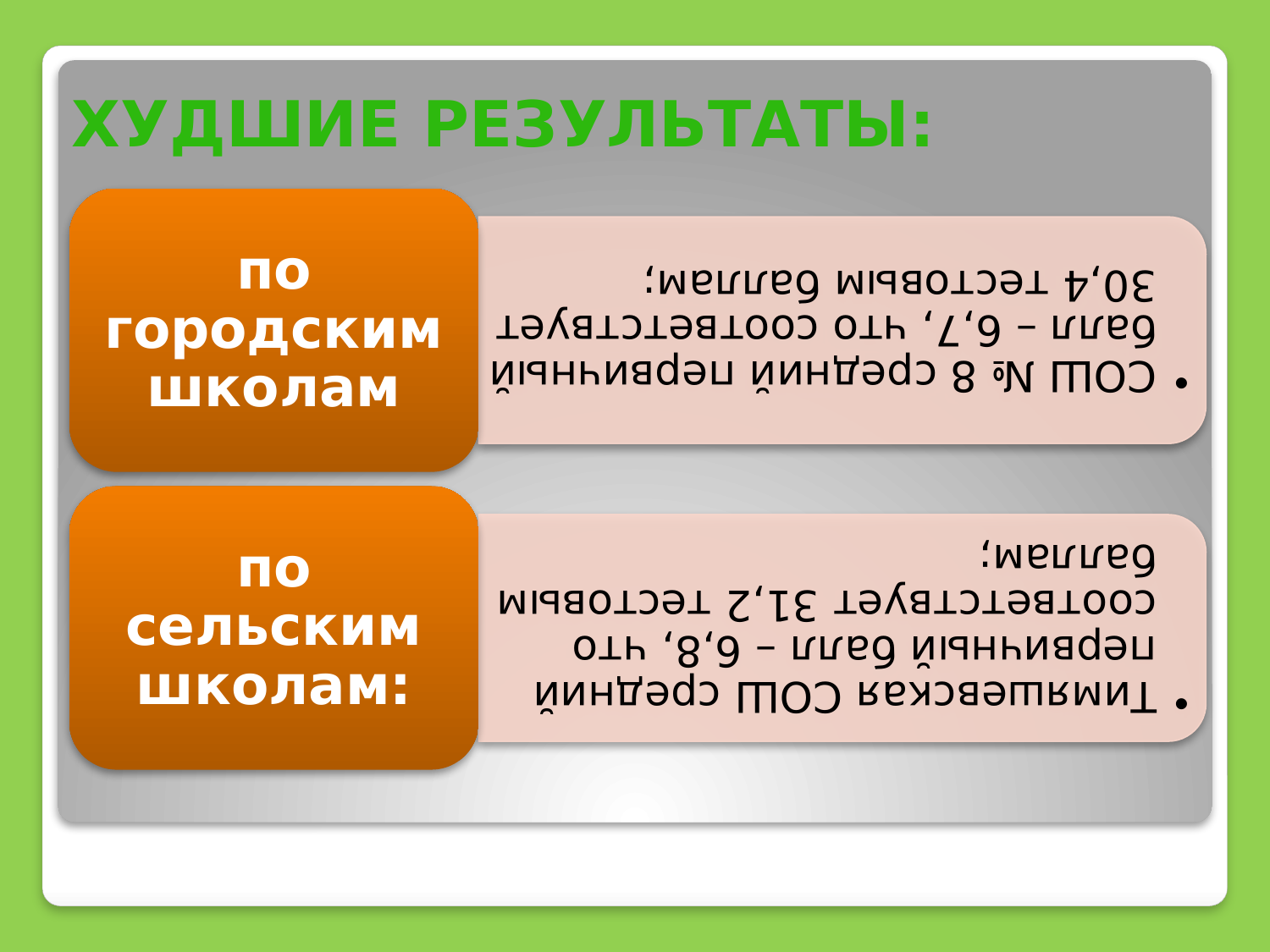

# Худшие результаты:
СОШ № 8 средний первичный балл – 6,7, что соответствует 30,4 тестовым баллам;
по городским школам
Тимяшевская СОШ средний первичный балл – 6,8, что соответствует 31,2 тестовым баллам;
по сельским школам: